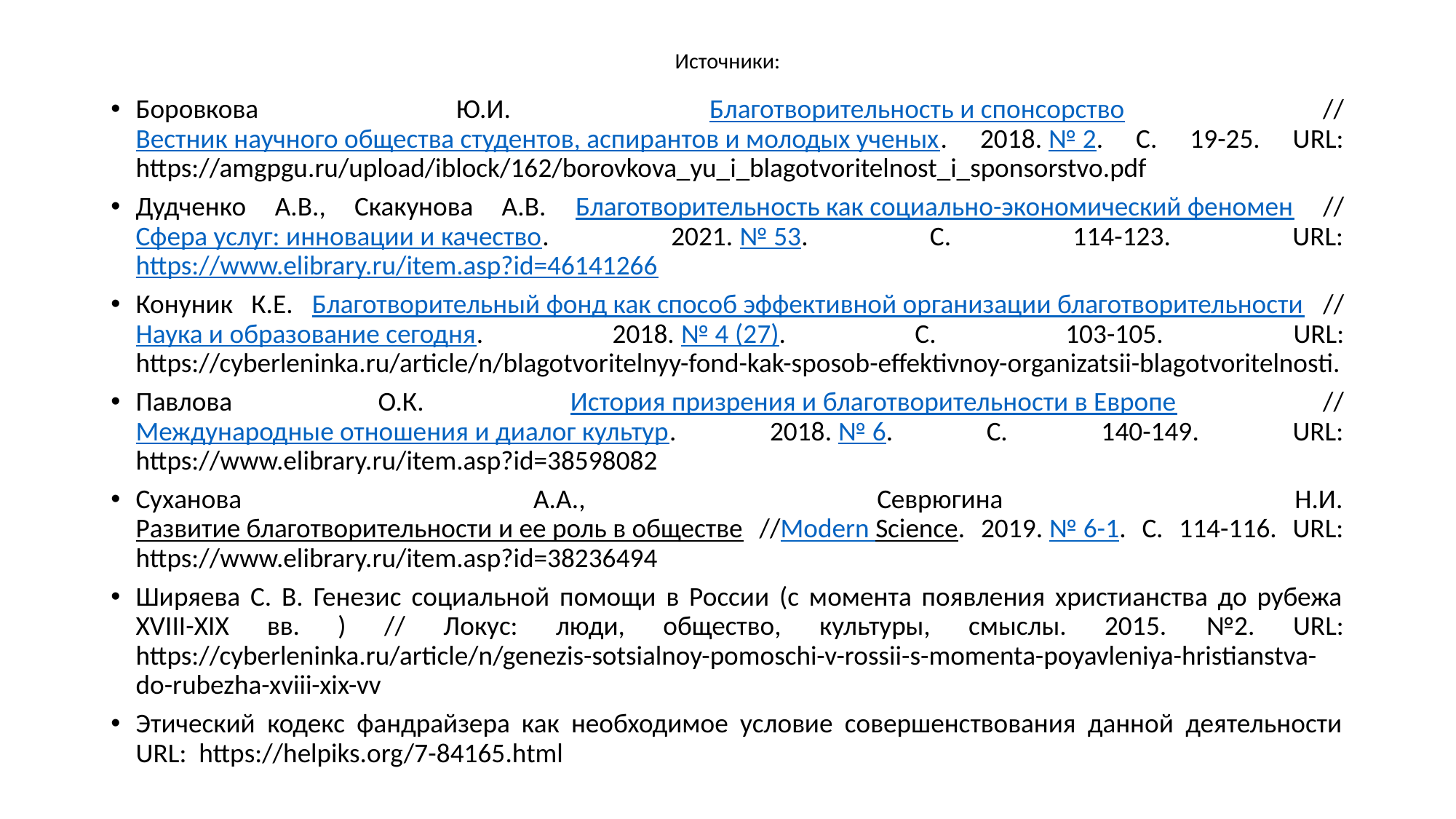

# Источники:
Боровкова Ю.И. Благотворительность и спонсорство //Вестник научного общества студентов, аспирантов и молодых ученых. 2018. № 2. С. 19-25. URL: https://amgpgu.ru/upload/iblock/162/borovkova_yu_i_blagotvoritelnost_i_sponsorstvo.pdf
Дудченко А.В., Скакунова А.В. Благотворительность как социально-экономический феномен //Сфера услуг: инновации и качество. 2021. № 53. С. 114-123. URL: https://www.elibrary.ru/item.asp?id=46141266
Конуник К.Е. Благотворительный фонд как способ эффективной организации благотворительности //Наука и образование сегодня. 2018. № 4 (27). С. 103-105. URL: https://cyberleninka.ru/article/n/blagotvoritelnyy-fond-kak-sposob-effektivnoy-organizatsii-blagotvoritelnosti.
Павлова О.К. История призрения и благотворительности в Европе // Международные отношения и диалог культур. 2018. № 6. С. 140-149. URL: https://www.elibrary.ru/item.asp?id=38598082
Суханова А.А., Севрюгина Н.И.
Развитие благотворительности и ее роль в обществе //Modern Science. 2019. № 6-1. С. 114-116. URL: https://www.elibrary.ru/item.asp?id=38236494
Ширяева С. В. Генезис социальной помощи в России (с момента появления христианства до рубежа XVIII-XIX вв. ) // Локус: люди, общество, культуры, смыслы. 2015. №2. URL: https://cyberleninka.ru/article/n/genezis-sotsialnoy-pomoschi-v-rossii-s-momenta-poyavleniya-hristianstva-do-rubezha-xviii-xix-vv
Этический кодекс фандрайзера как необходимое условие совершенствования данной деятельности URL:  https://helpiks.org/7-84165.html